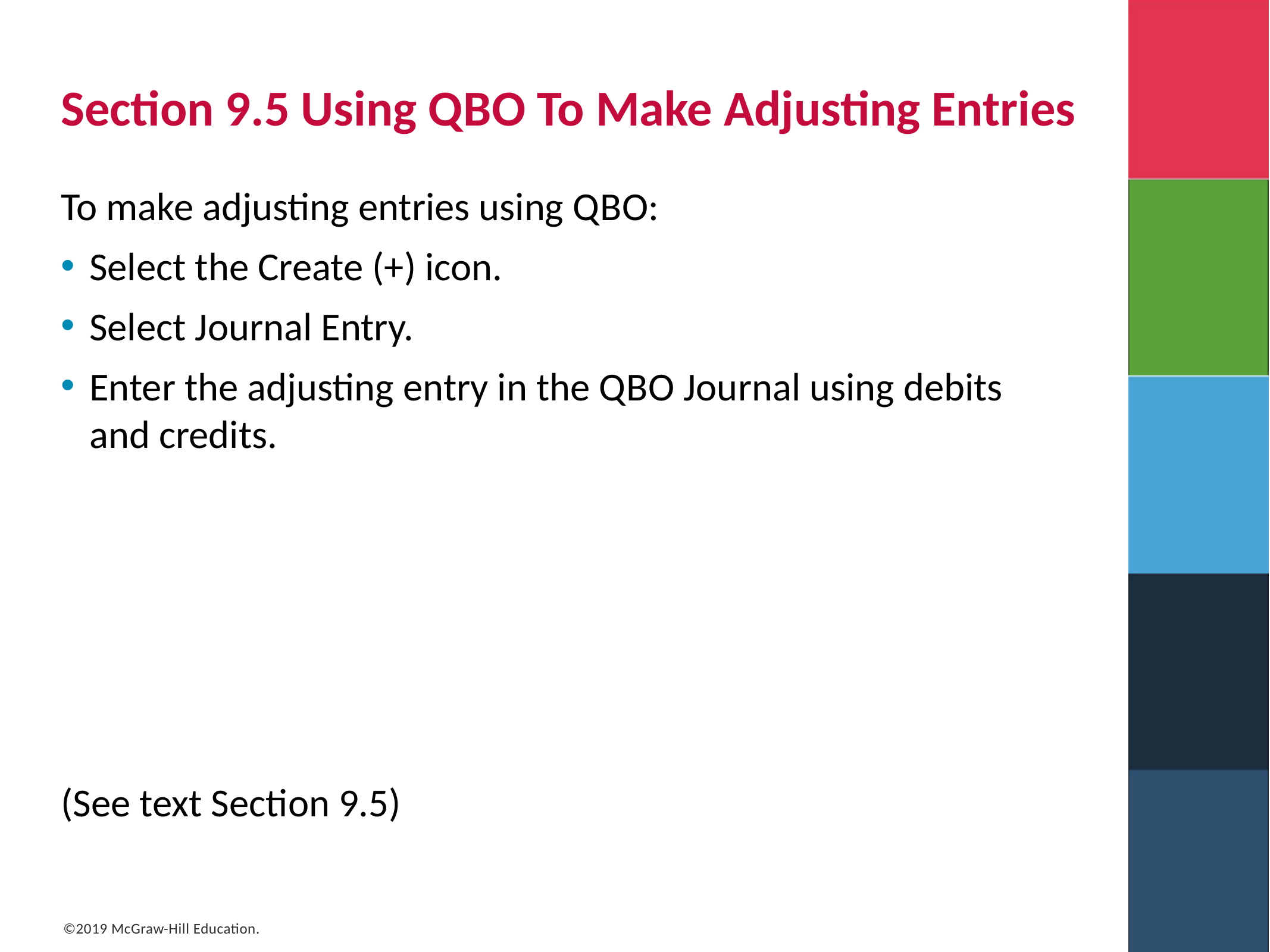

# Section 9.5 Using Q B O To Make Adjusting Entries
To make adjusting entries using Q B O:
Select the Create (+) icon.
Select Journal Entry.
Enter the adjusting entry in the Q B O Journal using debits and credits.
(See text Section 9.5)